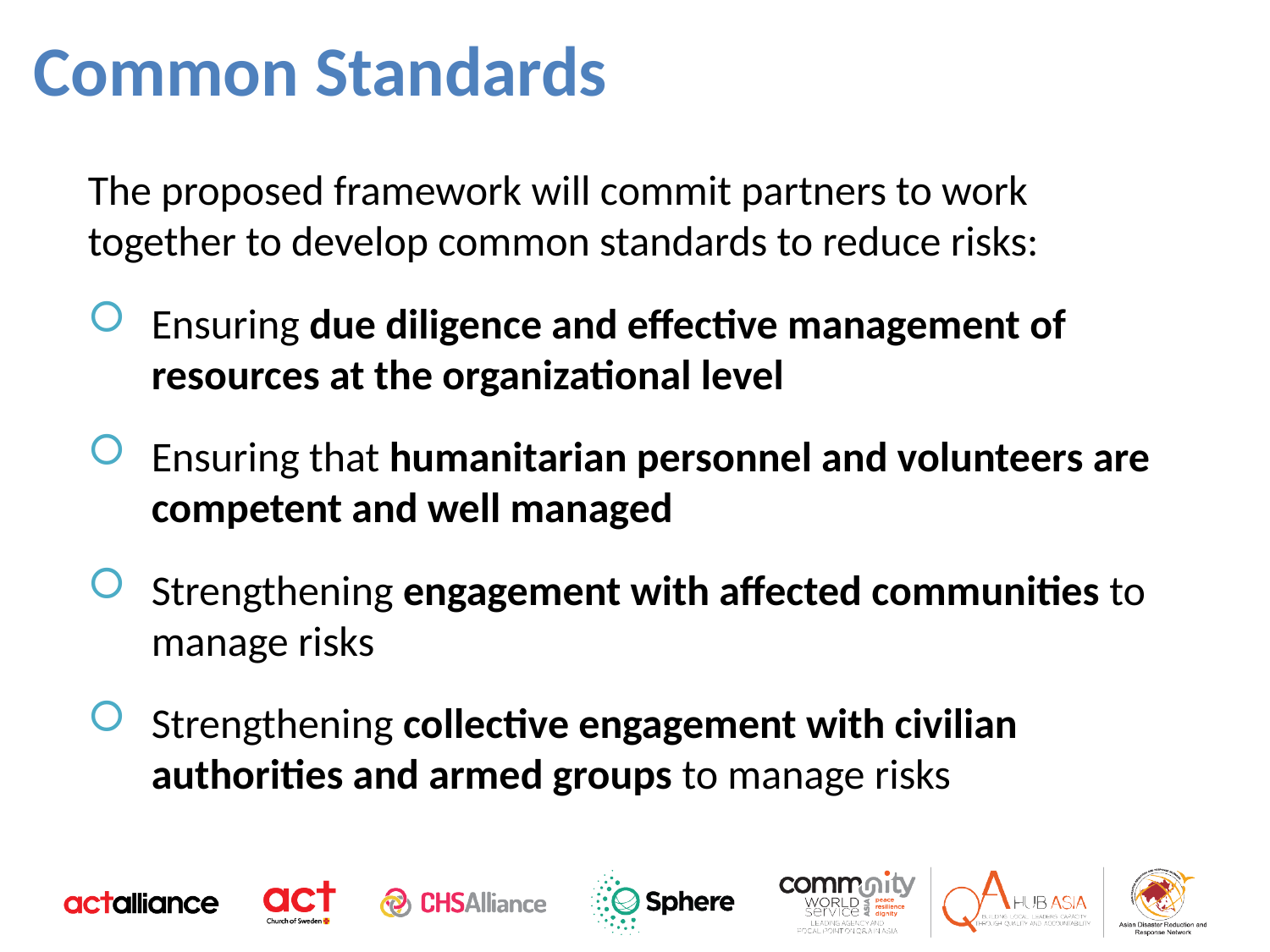

Common Standards
The proposed framework will commit partners to work together to develop common standards to reduce risks:
Ensuring due diligence and effective management of resources at the organizational level
Ensuring that humanitarian personnel and volunteers are competent and well managed
Strengthening engagement with affected communities to manage risks
Strengthening collective engagement with civilian authorities and armed groups to manage risks